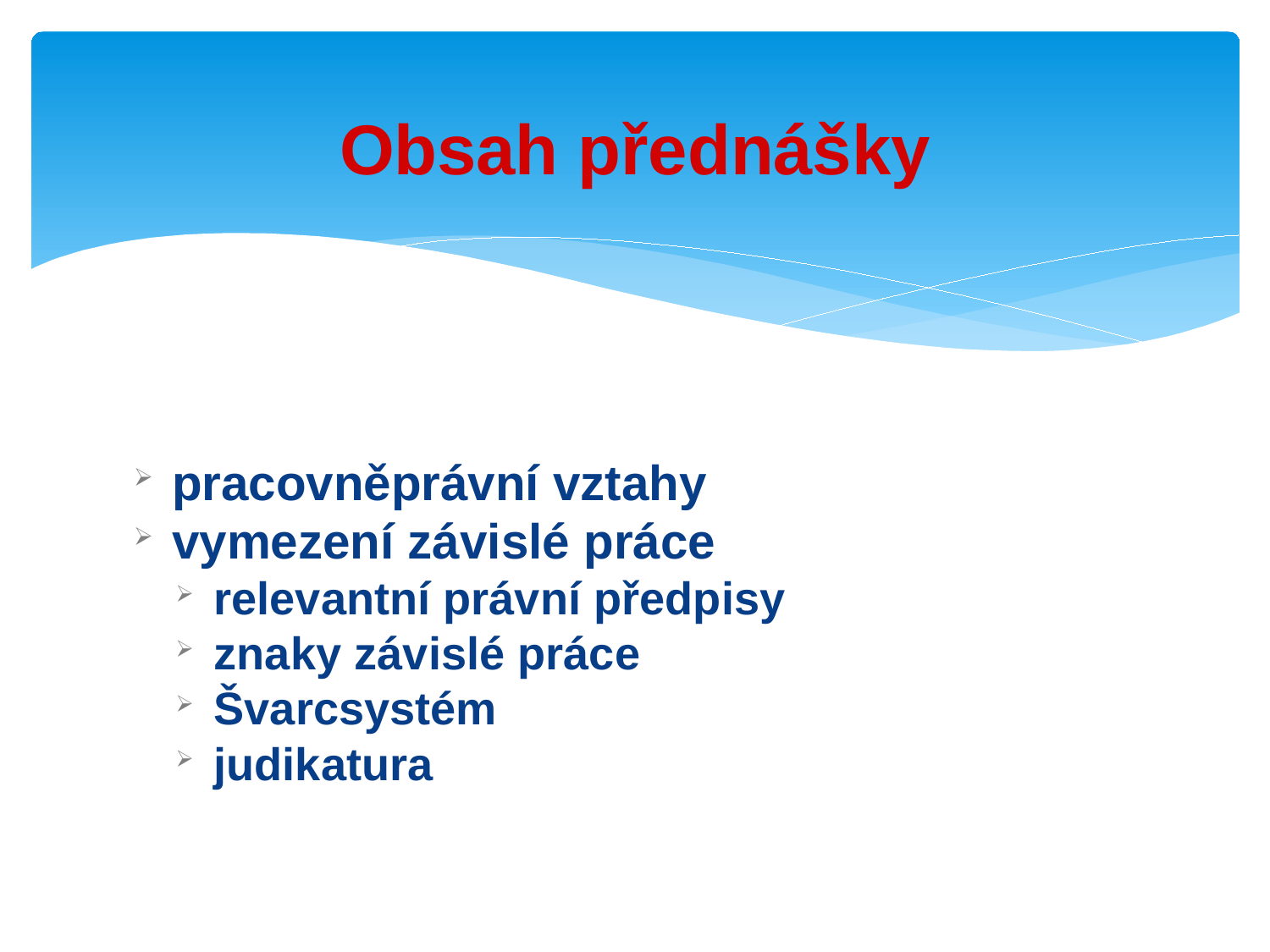

# Obsah přednášky

pracovněprávní vztahy
vymezení závislé práce
relevantní právní předpisy
znaky závislé práce
Švarcsystém
judikatura